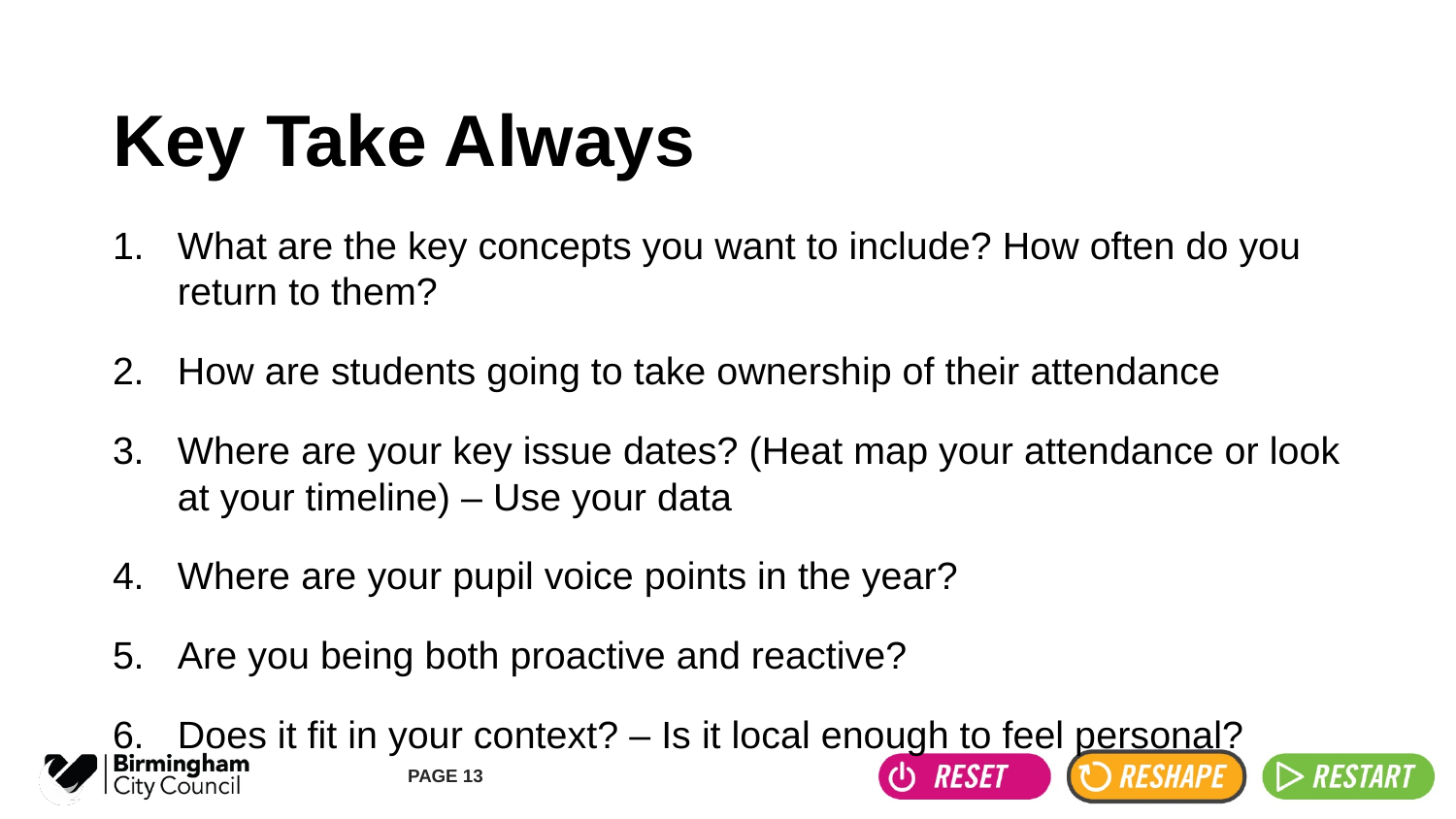

# Key Take Always
What are the key concepts you want to include? How often do you return to them?
How are students going to take ownership of their attendance
Where are your key issue dates? (Heat map your attendance or look at your timeline) – Use your data
Where are your pupil voice points in the year?
Are you being both proactive and reactive?
Does it fit in your context? – Is it local enough to feel personal?